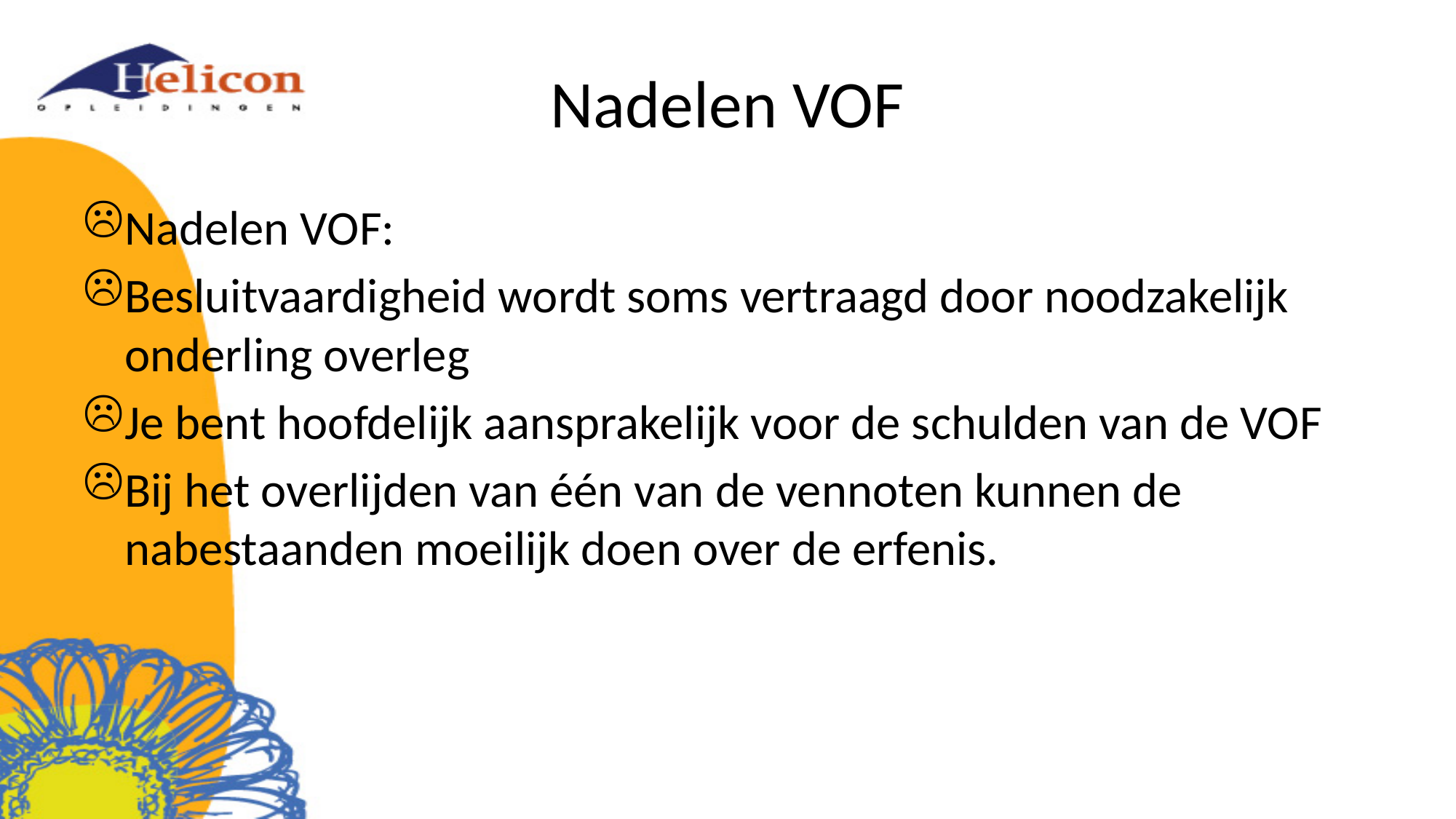

# Nadelen VOF
Nadelen VOF:
Besluitvaardigheid wordt soms vertraagd door noodzakelijk onderling overleg
Je bent hoofdelijk aansprakelijk voor de schulden van de VOF
Bij het overlijden van één van de vennoten kunnen de nabestaanden moeilijk doen over de erfenis.